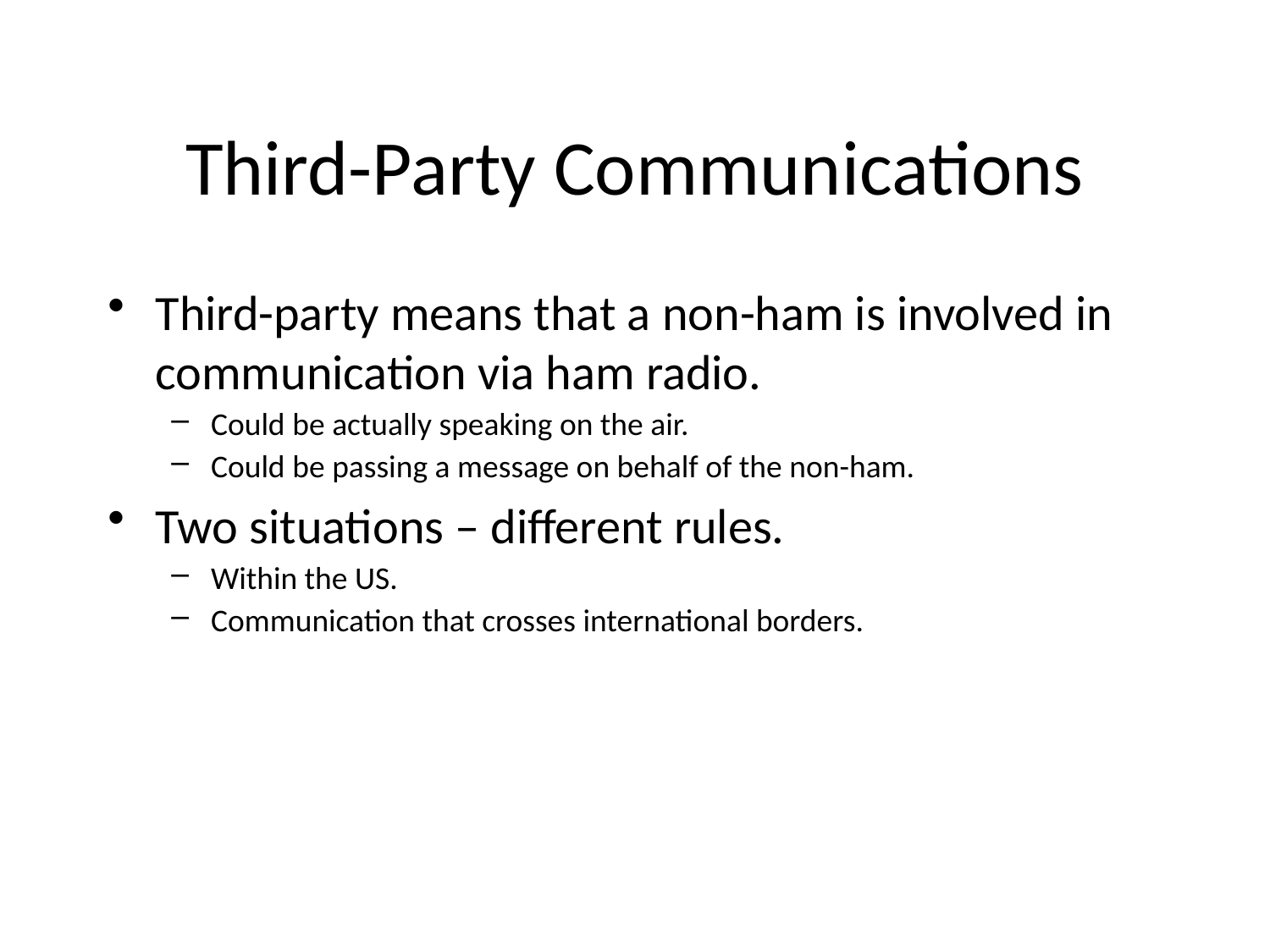

Third-Party Communications
Third-party means that a non-ham is involved in communication via ham radio.
Could be actually speaking on the air.
Could be passing a message on behalf of the non-ham.
Two situations – different rules.
Within the US.
Communication that crosses international borders.